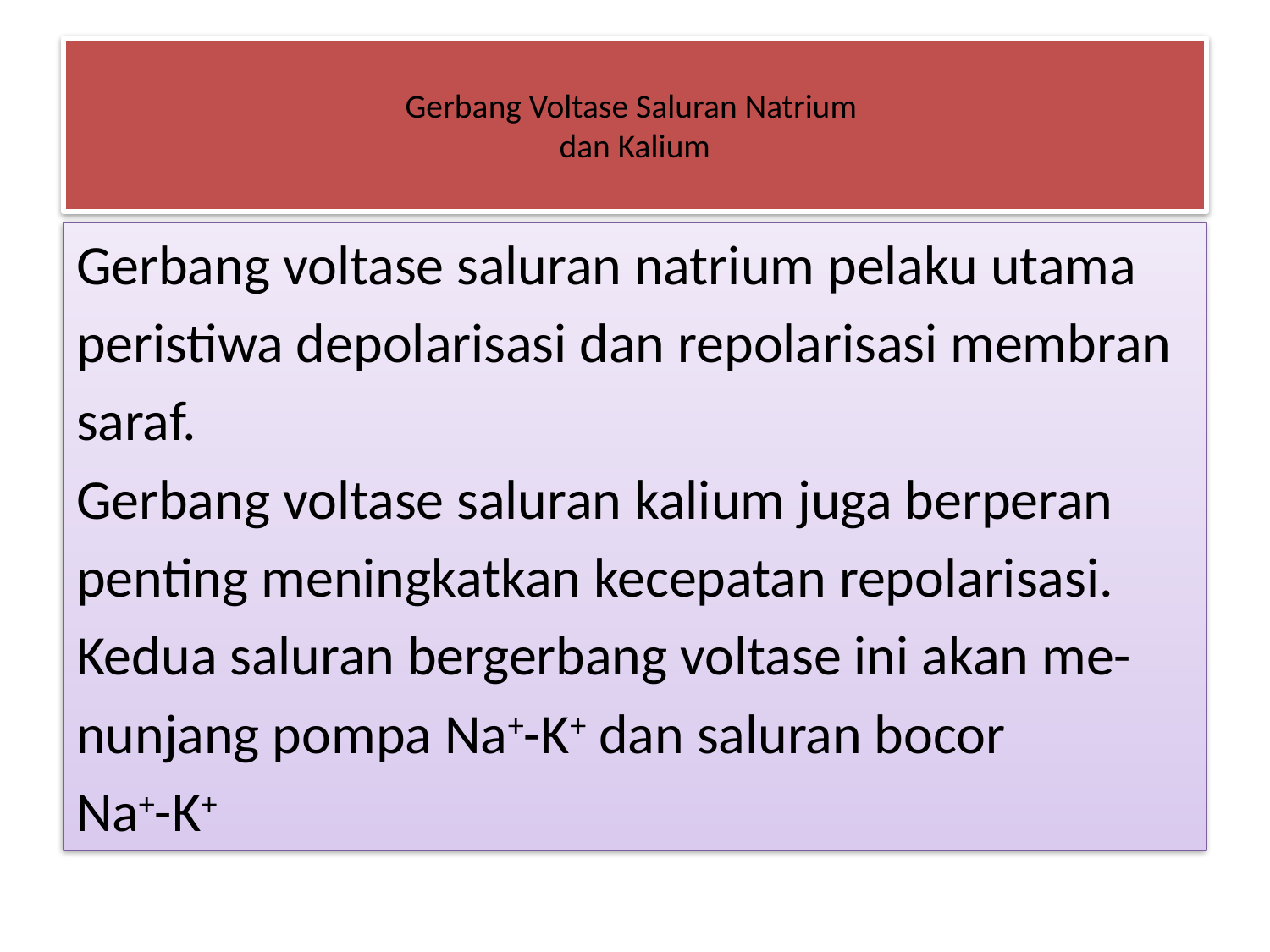

# Gerbang Voltase Saluran Natrium dan Kalium
Gerbang voltase saluran natrium pelaku utama
peristiwa depolarisasi dan repolarisasi membran
saraf.
Gerbang voltase saluran kalium juga berperan
penting meningkatkan kecepatan repolarisasi.
Kedua saluran bergerbang voltase ini akan me-
nunjang pompa Na+-K+ dan saluran bocor
Na+-K+